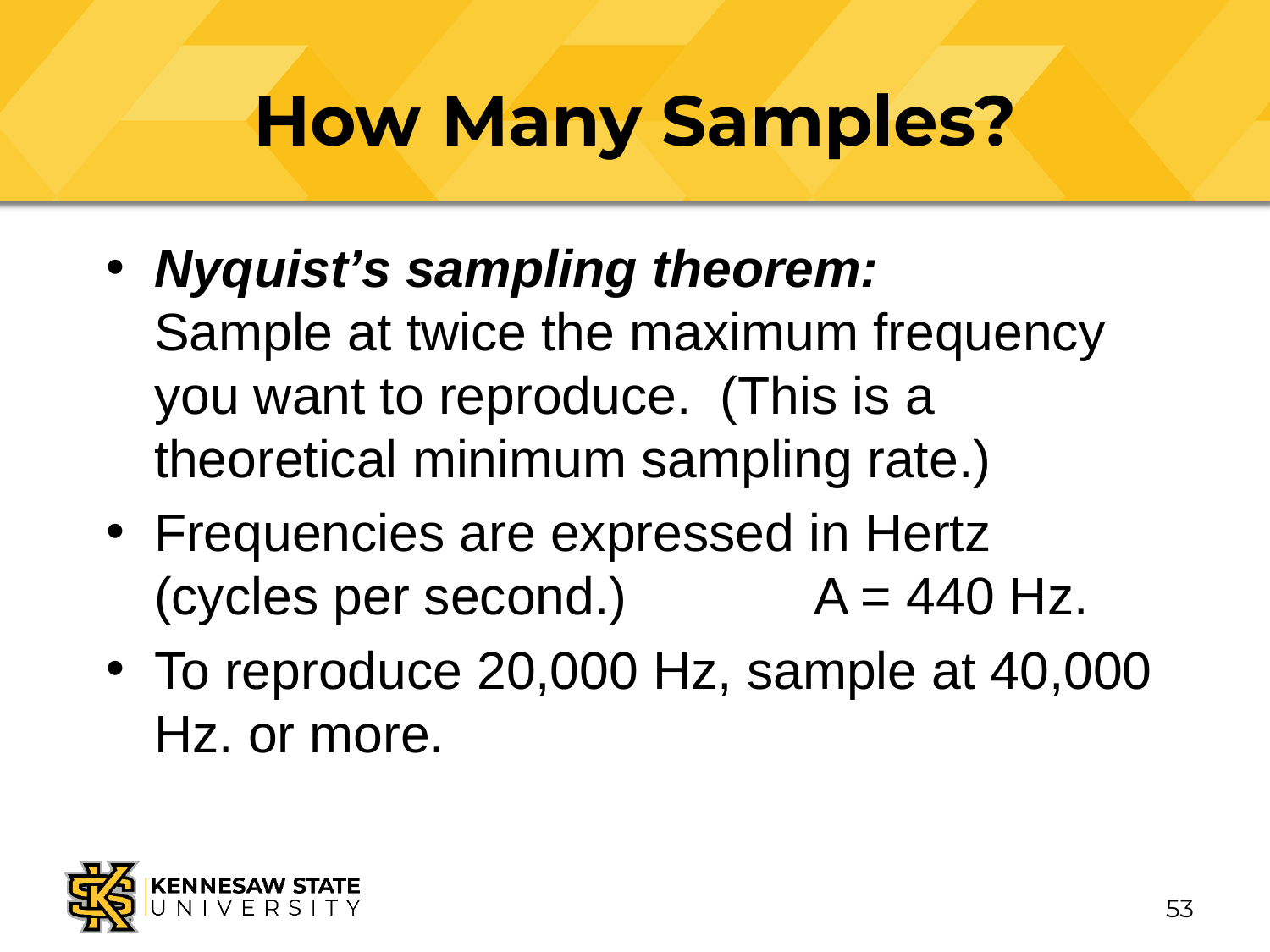

# How Many Samples?
Nyquist’s sampling theorem:
Sample at twice the maximum frequency you want to reproduce.  (This is a theoretical minimum sampling rate.)
Frequencies are expressed in Hertz (cycles per second.)             A = 440 Hz.
To reproduce 20,000 Hz, sample at 40,000 Hz. or more.

53